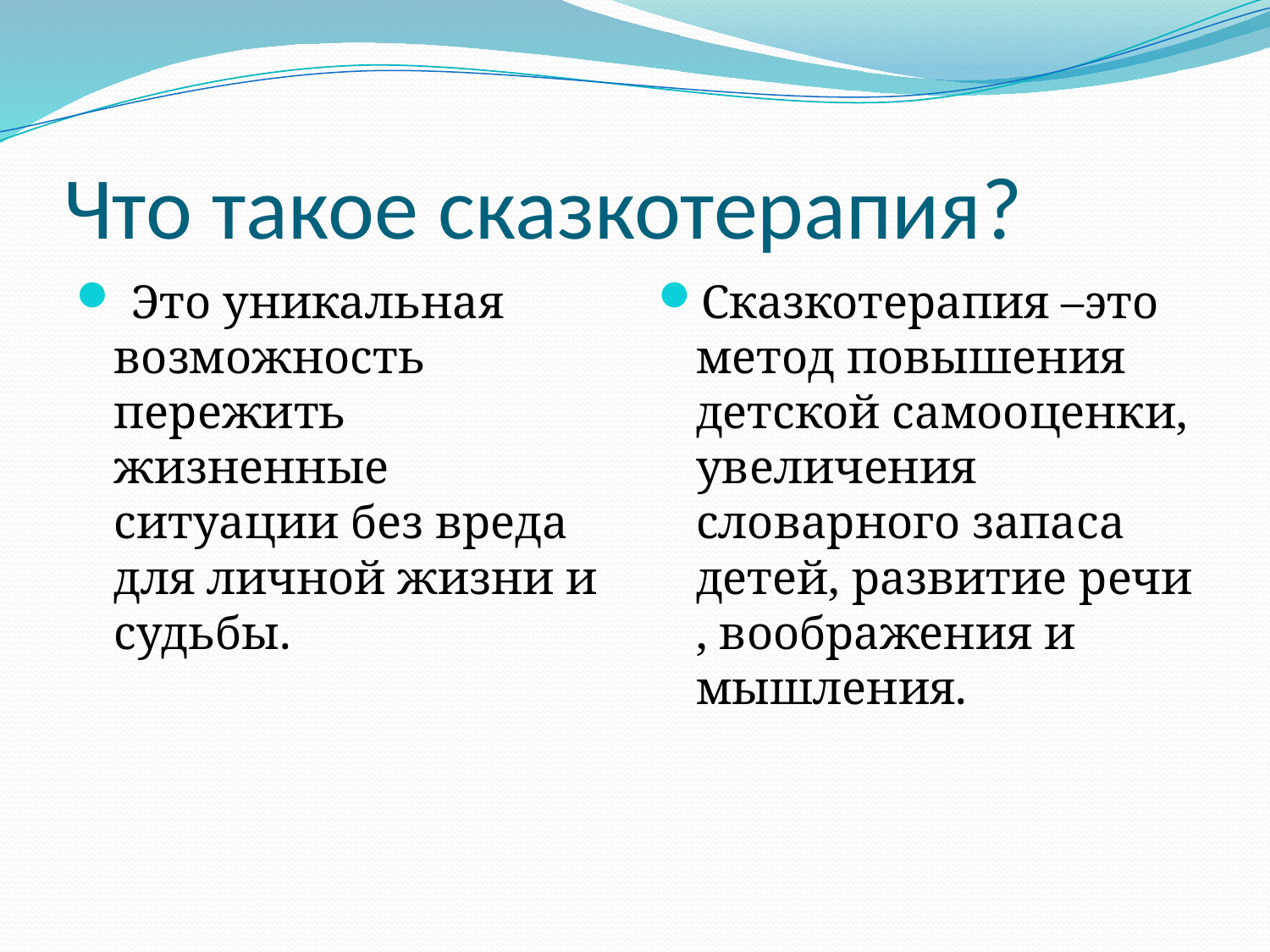

# Что такое сказкотерапия?
 Это уникальная возможность пережить жизненные ситуации без вреда для личной жизни и судьбы.
Сказкотерапия –это метод повышения детской самооценки, увеличения словарного запаса детей, развитие речи , воображения и мышления.